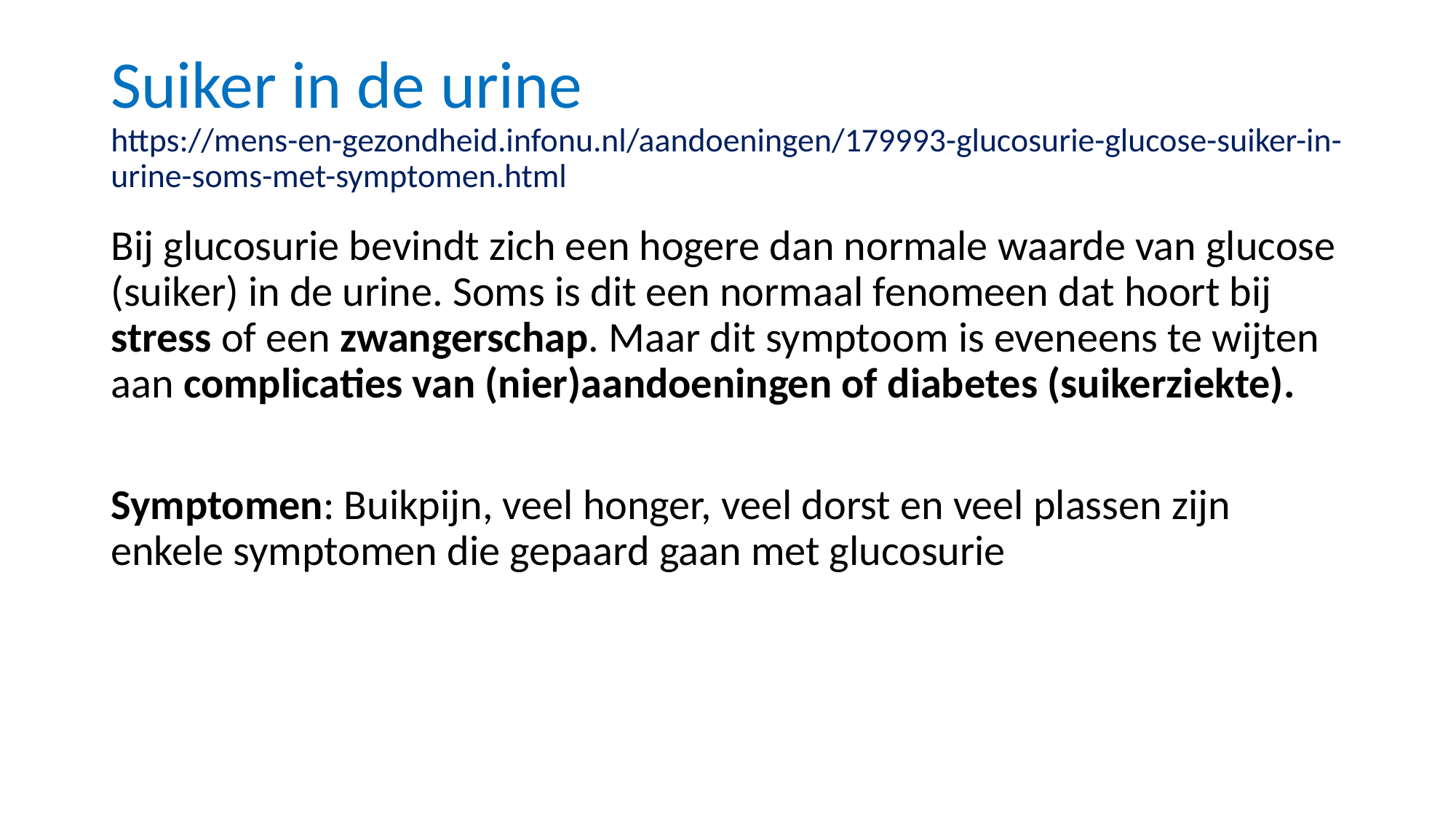

# Suiker in de urine https://mens-en-gezondheid.infonu.nl/aandoeningen/179993-glucosurie-glucose-suiker-in-urine-soms-met-symptomen.html
Bij glucosurie bevindt zich een hogere dan normale waarde van glucose (suiker) in de urine. Soms is dit een normaal fenomeen dat hoort bij stress of een zwangerschap. Maar dit symptoom is eveneens te wijten aan complicaties van (nier)aandoeningen of diabetes (suikerziekte).

Symptomen: Buikpijn, veel honger, veel dorst en veel plassen zijn enkele symptomen die gepaard gaan met glucosurie